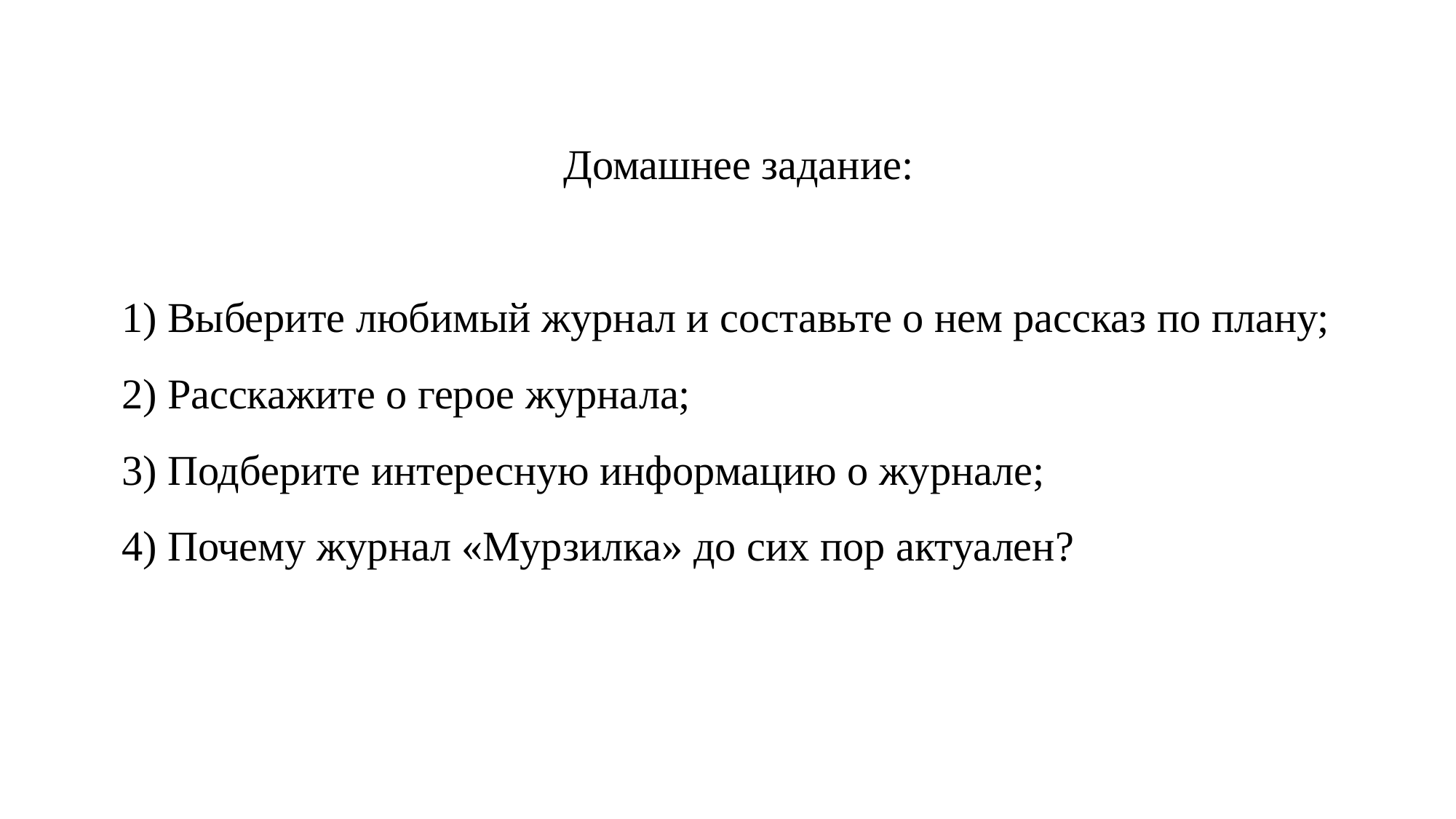

Домашнее задание:

1) Выберите любимый журнал и составьте о нем рассказ по плану;
2) Расскажите о герое журнала;
3) Подберите интересную информацию о журнале;
4) Почему журнал «Мурзилка» до сих пор актуален?